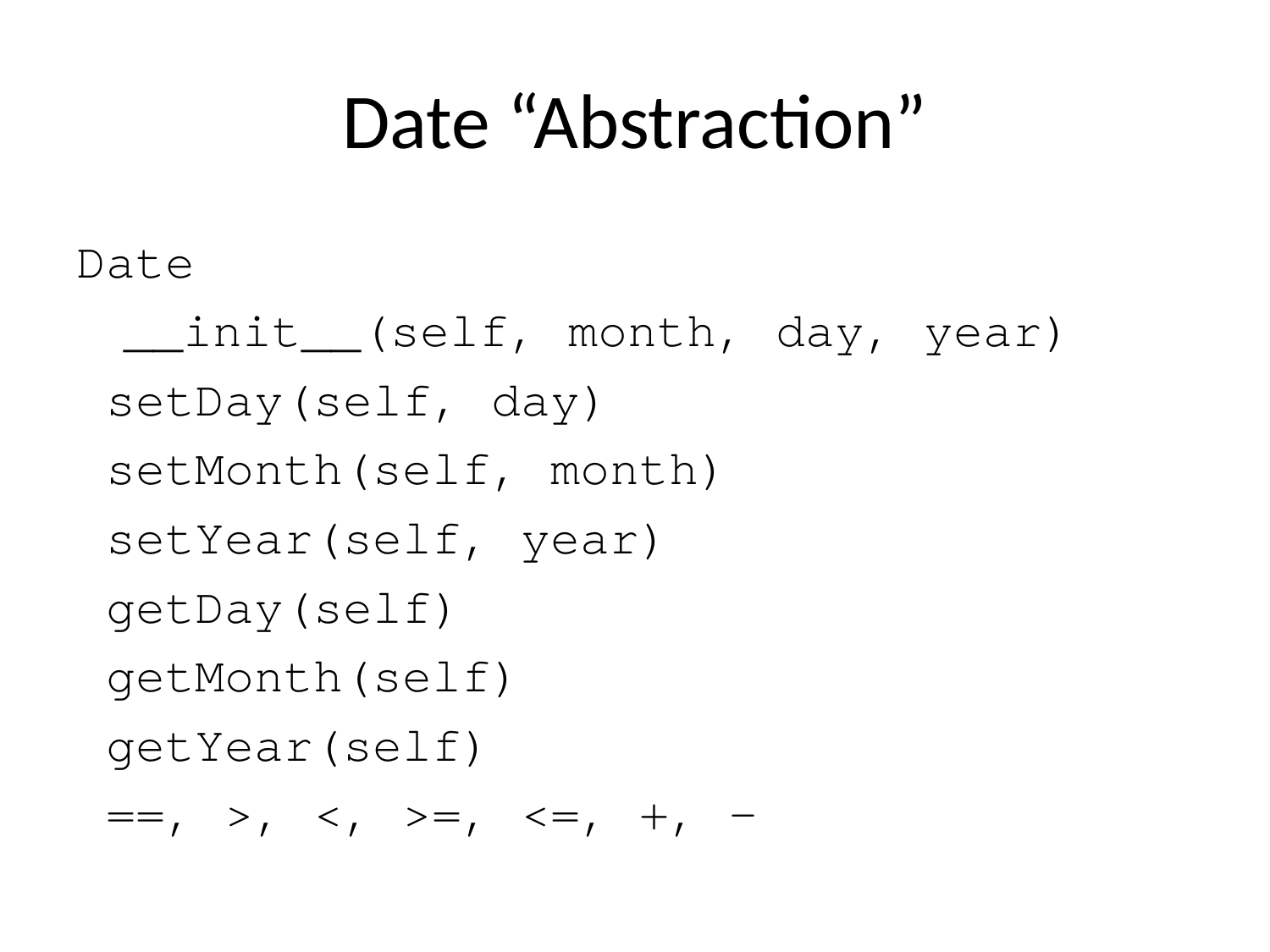

# Date “Abstraction”
Date
	__init__(self, month, day, year)
 setDay(self, day)
 setMonth(self, month)
 setYear(self, year)
 getDay(self)
 getMonth(self)
 getYear(self)
 ==, >, <, >=, <=, +, -